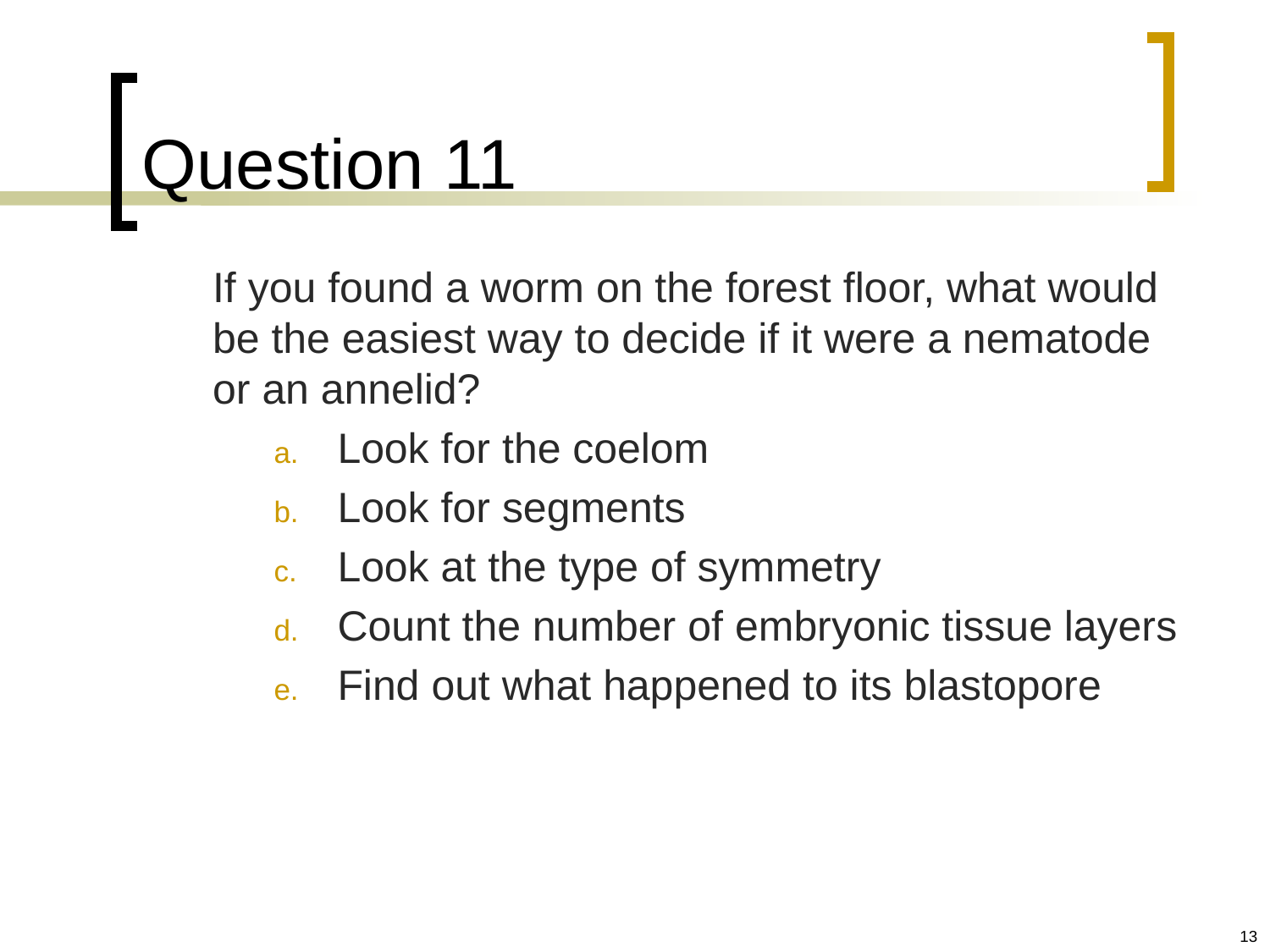

# Question 11
	If you found a worm on the forest floor, what would be the easiest way to decide if it were a nematode or an annelid?
Look for the coelom
Look for segments
Look at the type of symmetry
Count the number of embryonic tissue layers
Find out what happened to its blastopore